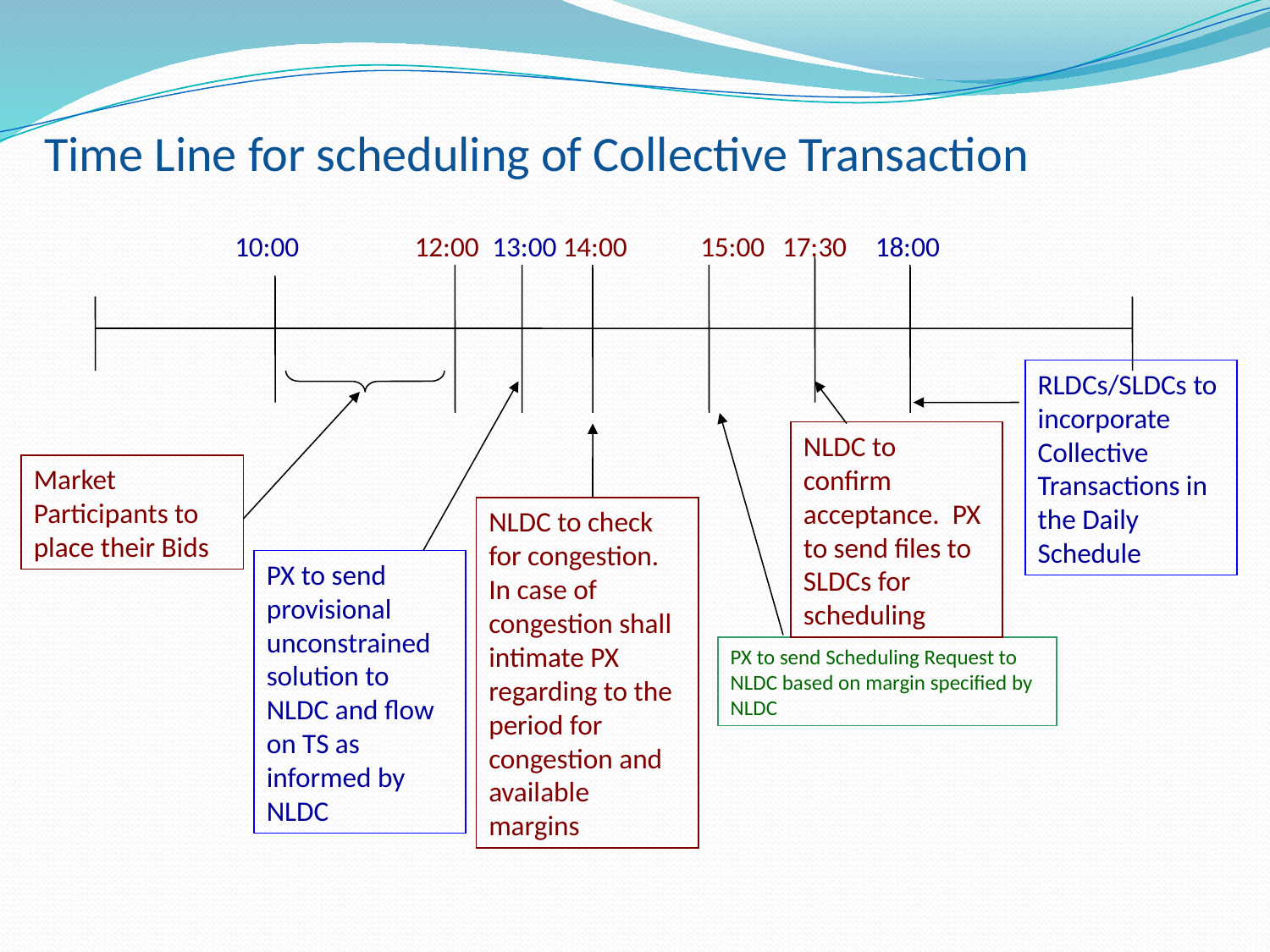

Time Line for scheduling of Collective Transaction
17:30
10:00
12:00
13:00
14:00
15:00
18:00

RLDCs/SLDCs to incorporate Collective Transactions in the Daily Schedule

NLDC to confirm acceptance.  PX to send files to SLDCs for scheduling

Market Participants to place their Bids
NLDC to check for congestion. In case of congestion shall intimate PX regarding to the period for congestion and available margins
PX to send provisional unconstrained solution to NLDC and flow on TS as informed by NLDC
PX to send Scheduling Request to NLDC based on margin specified by NLDC